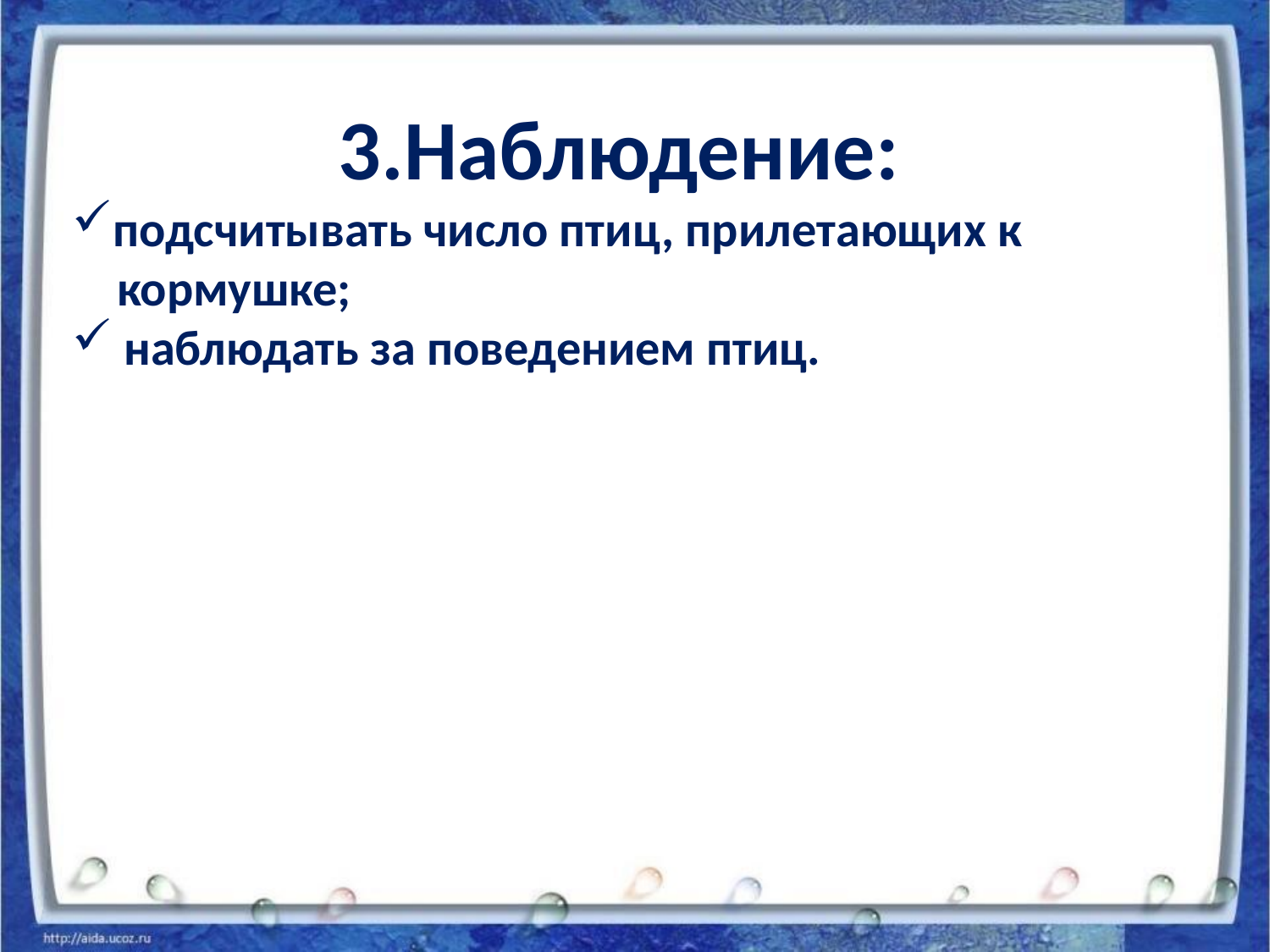

3.Наблюдение:
подсчитывать число птиц, прилетающих к
    кормушке;
 наблюдать за поведением птиц.